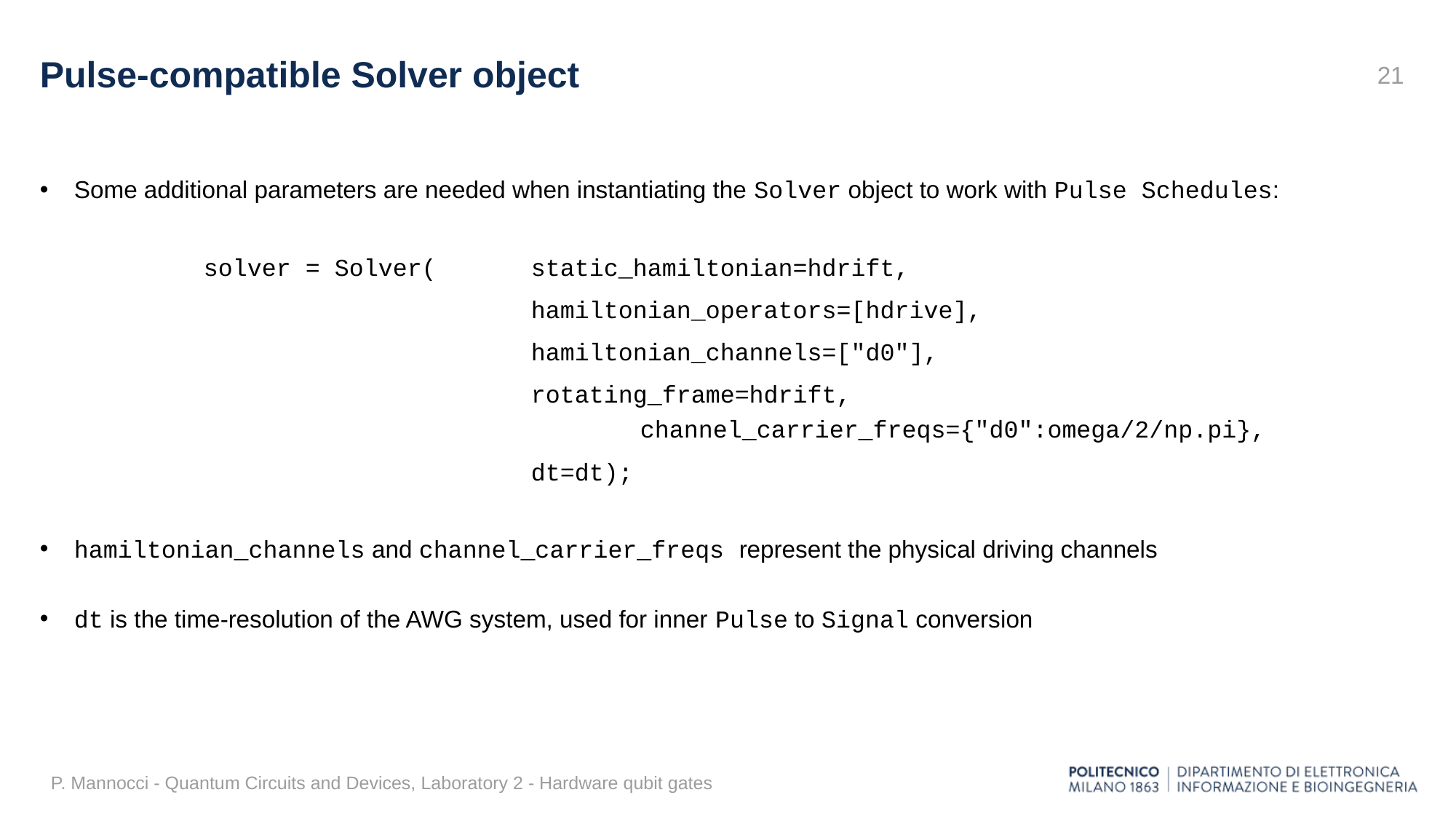

# Pulse-compatible Solver object
21

Some additional parameters are needed when instantiating the Solver object to work with Pulse Schedules:

solver = Solver(	static_hamiltonian=hdrift,
			hamiltonian_operators=[hdrive],
			hamiltonian_channels=["d0"],
			rotating_frame=hdrift, 								channel_carrier_freqs={"d0":omega/2/np.pi},
			dt=dt);

hamiltonian_channels and channel_carrier_freqs represent the physical driving channels

dt is the time-resolution of the AWG system, used for inner Pulse to Signal conversion
P. Mannocci - Quantum Circuits and Devices, Laboratory 2 - Hardware qubit gates